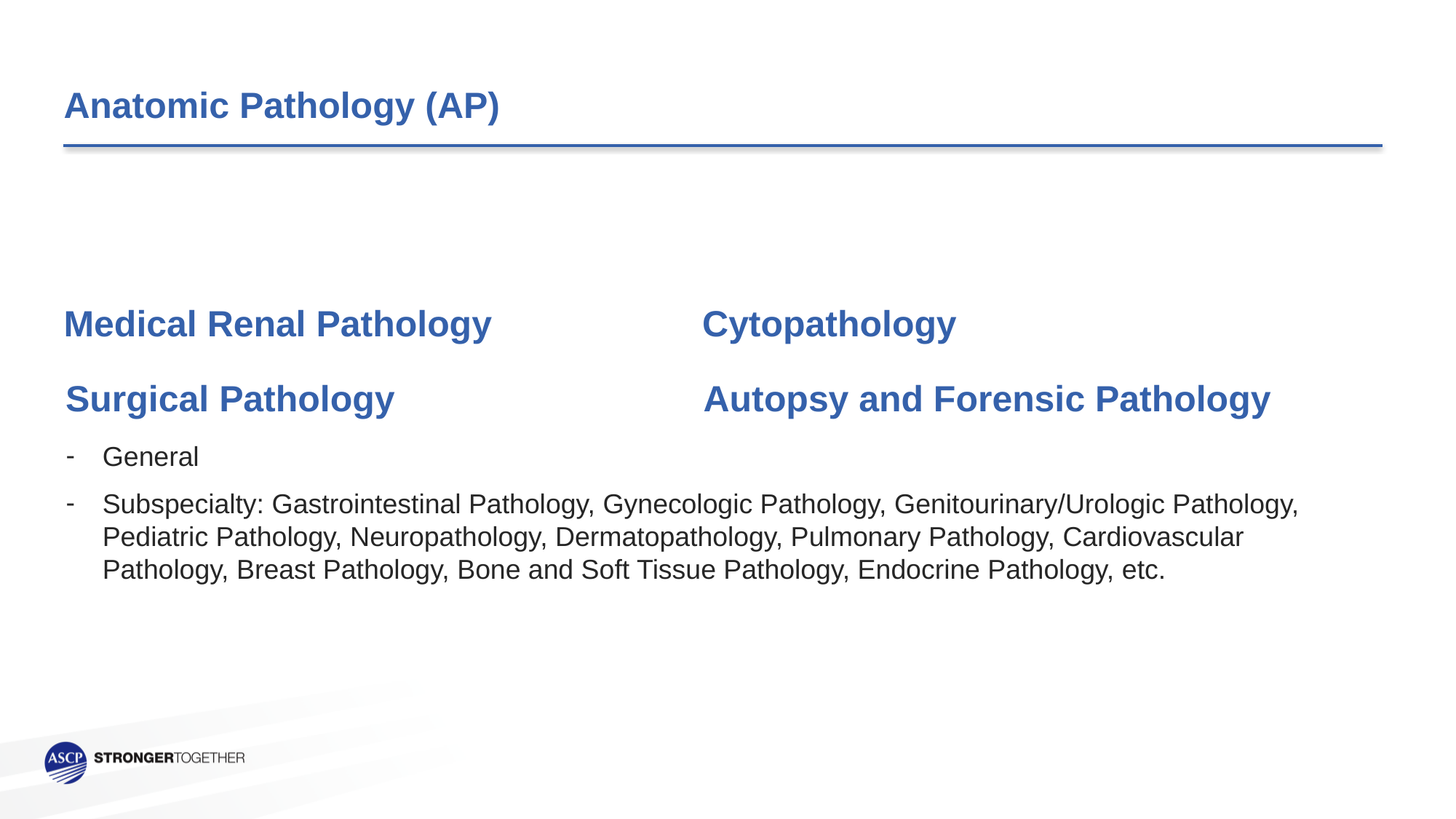

Anatomic Pathology (AP)
Medical Renal Pathology
Cytopathology
Surgical Pathology
Autopsy and Forensic Pathology
General
Subspecialty: Gastrointestinal Pathology, Gynecologic Pathology, Genitourinary/Urologic Pathology, Pediatric Pathology, Neuropathology, Dermatopathology, Pulmonary Pathology, Cardiovascular Pathology, Breast Pathology, Bone and Soft Tissue Pathology, Endocrine Pathology, etc.